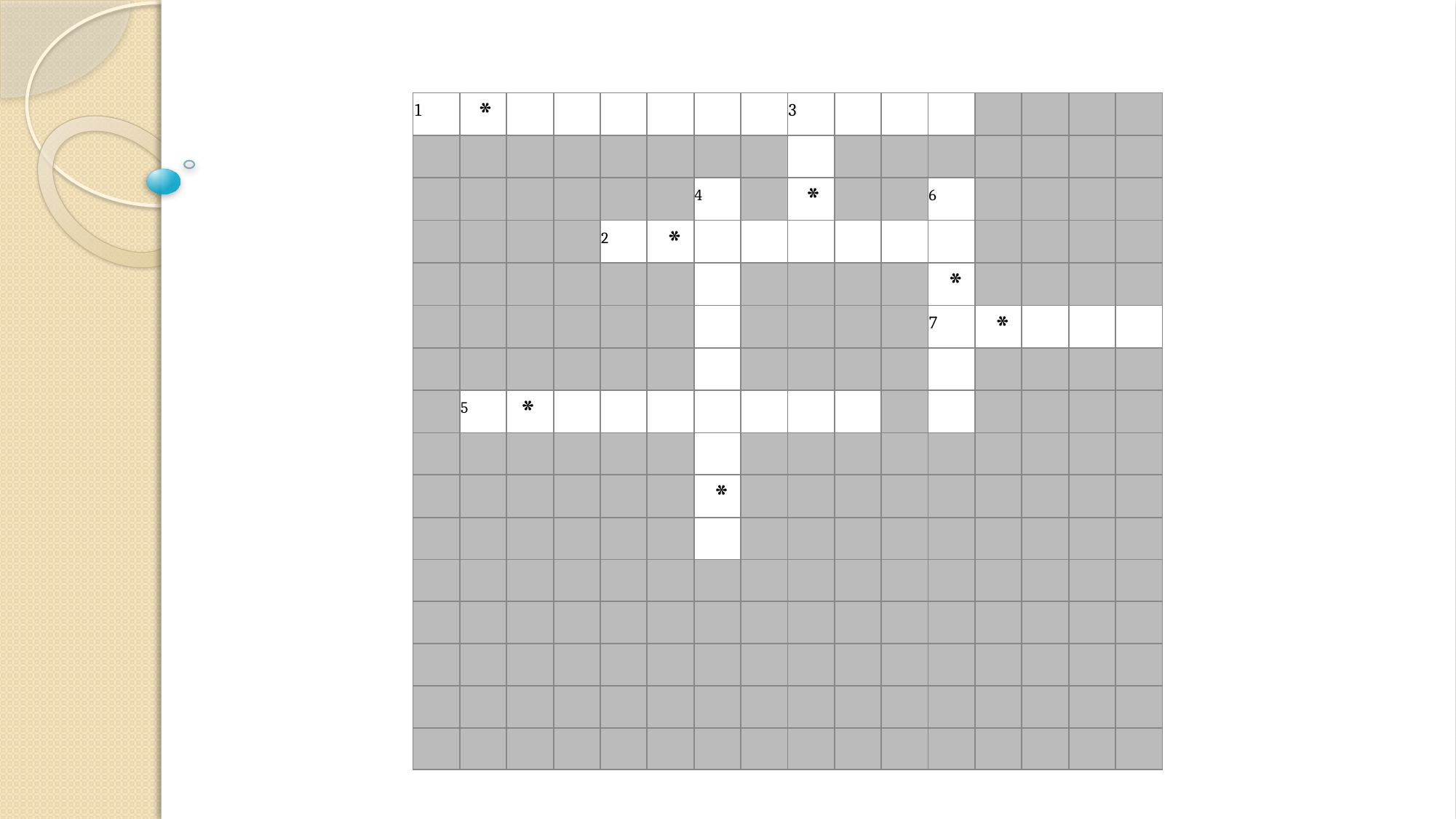

| 1 | \* |  |  |  |  |  |  | 3 |  |  |  |  |  |  |  |
| --- | --- | --- | --- | --- | --- | --- | --- | --- | --- | --- | --- | --- | --- | --- | --- |
|  |  |  |  |  |  |  |  |  |  |  |  |  |  |  |  |
|  |  |  |  |  |  | 4 |  | \* |  |  | 6 |  |  |  |  |
|  |  |  |  | 2 | \* |  |  |  |  |  |  |  |  |  |  |
|  |  |  |  |  |  |  |  |  |  |  | \* |  |  |  |  |
|  |  |  |  |  |  |  |  |  |  |  | 7 | \* |  |  |  |
|  |  |  |  |  |  |  |  |  |  |  |  |  |  |  |  |
|  | 5 | \* |  |  |  |  |  |  |  |  |  |  |  |  |  |
|  |  |  |  |  |  |  |  |  |  |  |  |  |  |  |  |
|  |  |  |  |  |  | \* |  |  |  |  |  |  |  |  |  |
|  |  |  |  |  |  |  |  |  |  |  |  |  |  |  |  |
|  |  |  |  |  |  |  |  |  |  |  |  |  |  |  |  |
|  |  |  |  |  |  |  |  |  |  |  |  |  |  |  |  |
|  |  |  |  |  |  |  |  |  |  |  |  |  |  |  |  |
|  |  |  |  |  |  |  |  |  |  |  |  |  |  |  |  |
|  |  |  |  |  |  |  |  |  |  |  |  |  |  |  |  |